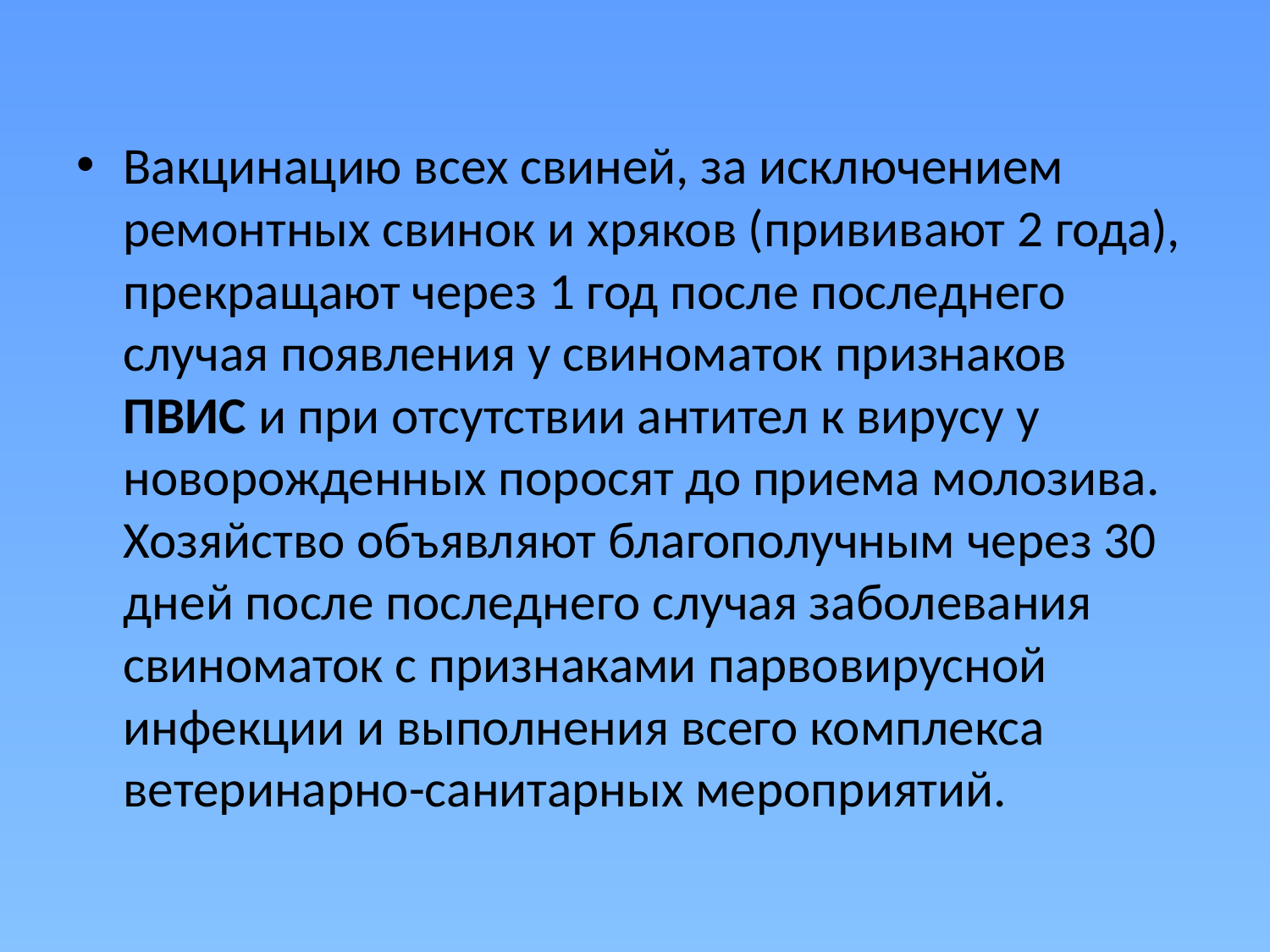

Вакцинацию всех свиней, за исключением ремонтных свинок и хряков (прививают 2 года), прекращают через 1 год после последнего случая появления у свиноматок признаков ПВИС и при отсутствии антител к вирусу у новорожденных поросят до приема молозива. Хозяйство объявляют благополучным через 30 дней после последнего случая заболевания свиноматок с признаками парвовирусной инфекции и выполнения всего комплекса ветеринарно-санитарных мероприятий.